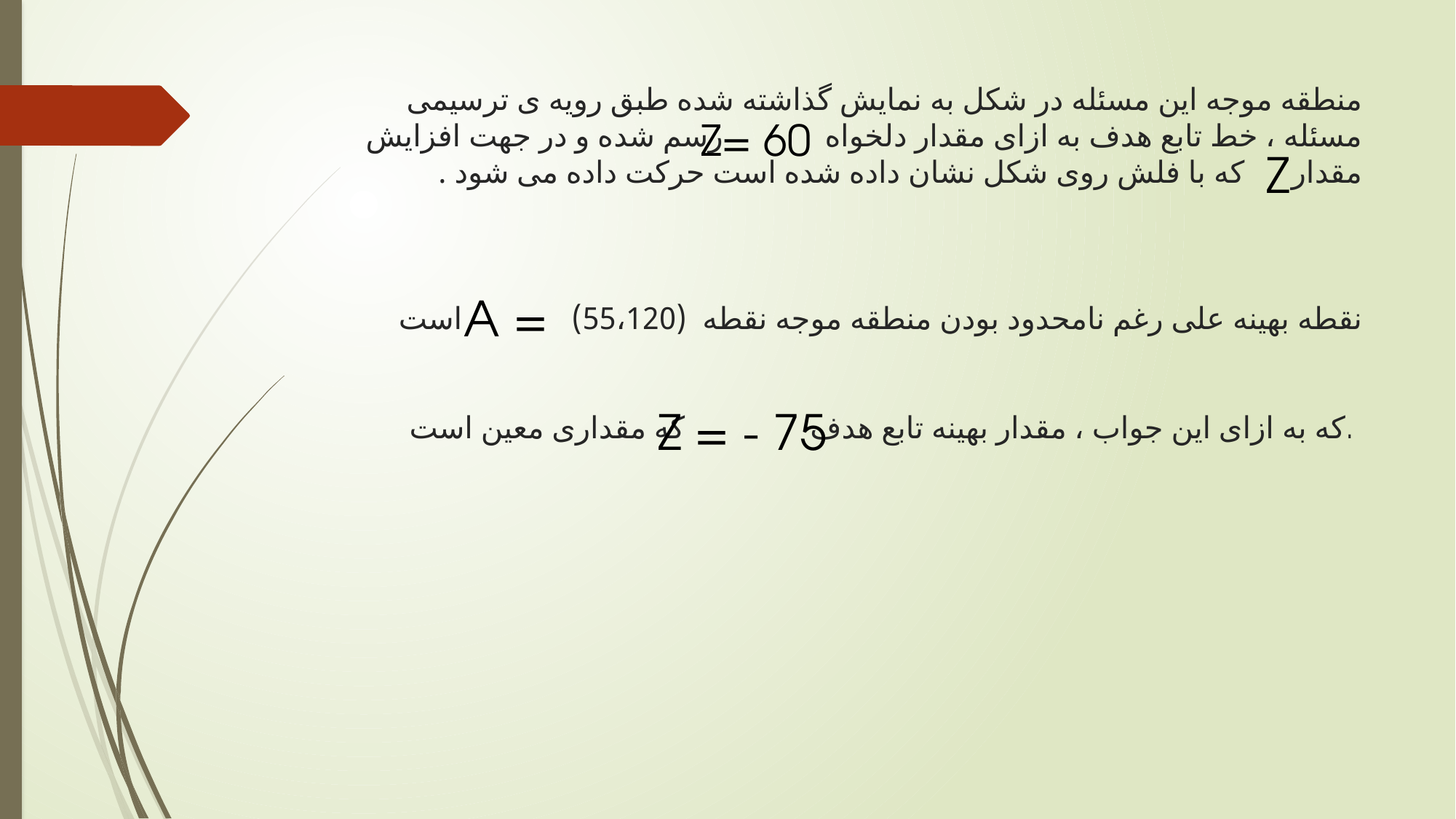

# منطقه موجه این مسئله در شکل به نمایش گذاشته شده طبق رویه ی ترسیمی مسئله ، خط تابع هدف به ازای مقدار دلخواه             رسم شده و در جهت افزایش مقدار      که با فلش روی شکل نشان داده شده است حرکت داده می شود . نقطه بهینه علی رغم نامحدود بودن منطقه موجه نقطه  (55،120)              است که به ازای این جواب ، مقدار بهینه تابع هدف                که مقداری معین است.
Z= 60
Z
A =
Z = - 75